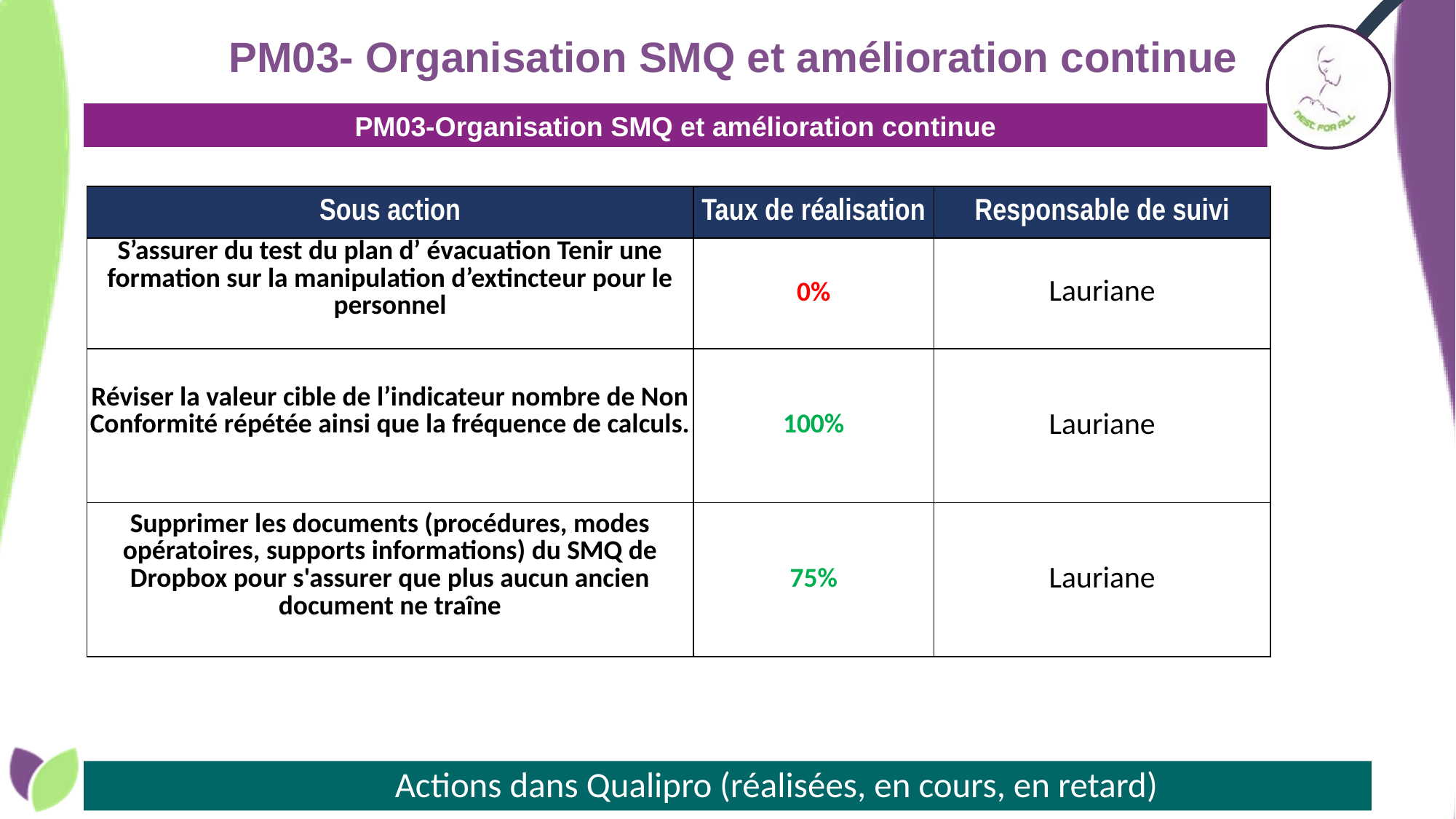

PM03- Organisation SMQ et amélioration continue
PM03-Organisation SMQ et amélioration continue
| Sous action | Taux de réalisation | Responsable de suivi |
| --- | --- | --- |
| S’assurer du test du plan d’ évacuation Tenir une formation sur la manipulation d’extincteur pour le personnel | 0% | Lauriane |
| Réviser la valeur cible de l’indicateur nombre de Non Conformité répétée ainsi que la fréquence de calculs. | 100% | Lauriane |
| Supprimer les documents (procédures, modes opératoires, supports informations) du SMQ de Dropbox pour s'assurer que plus aucun ancien document ne traîne | 75% | Lauriane |
# Actions dans Qualipro (réalisées, en cours, en retard)